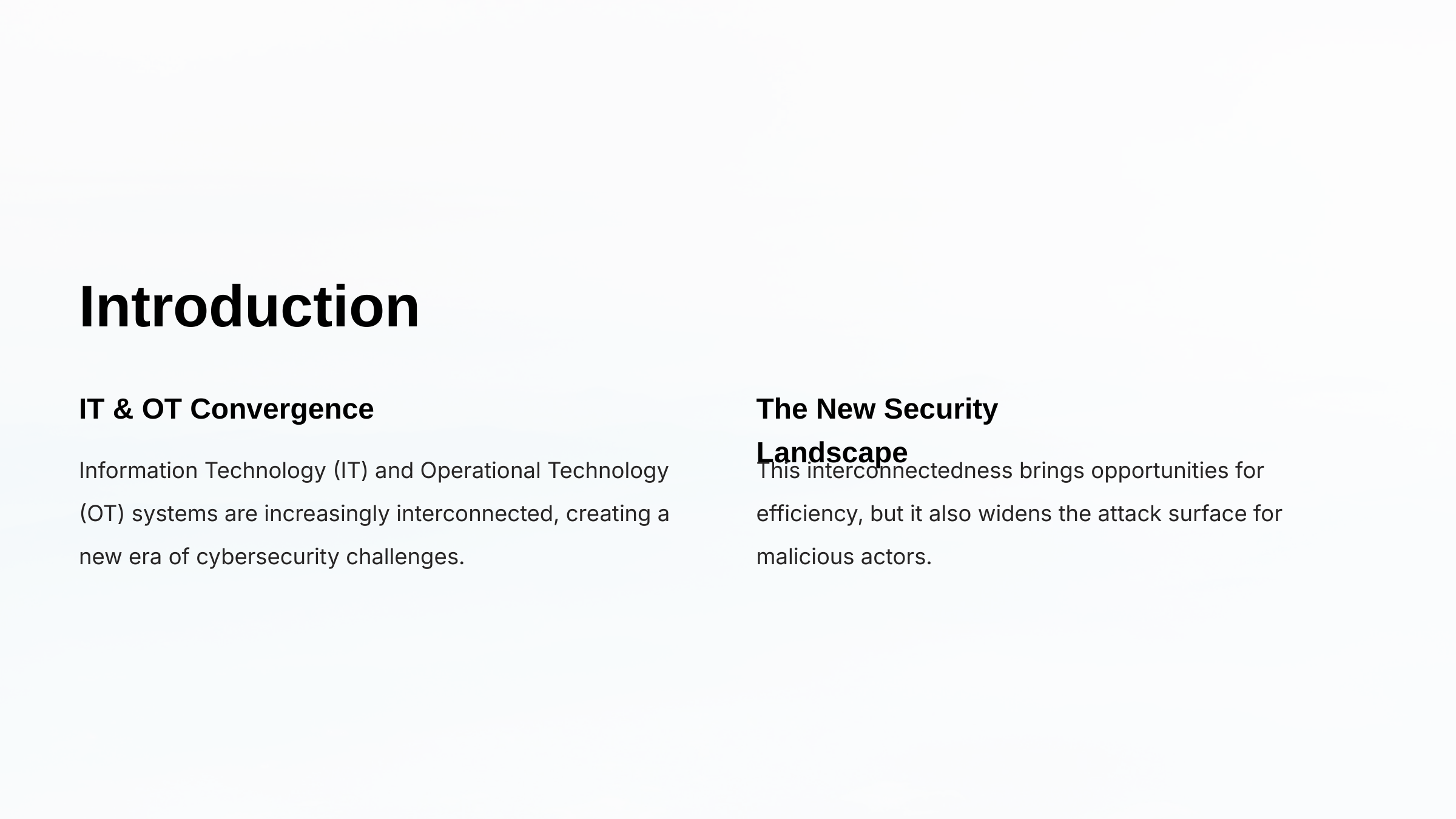

Introduction
IT & OT Convergence
The New Security Landscape
Information Technology (IT) and Operational Technology (OT) systems are increasingly interconnected, creating a new era of cybersecurity challenges.
This interconnectedness brings opportunities for efficiency, but it also widens the attack surface for malicious actors.